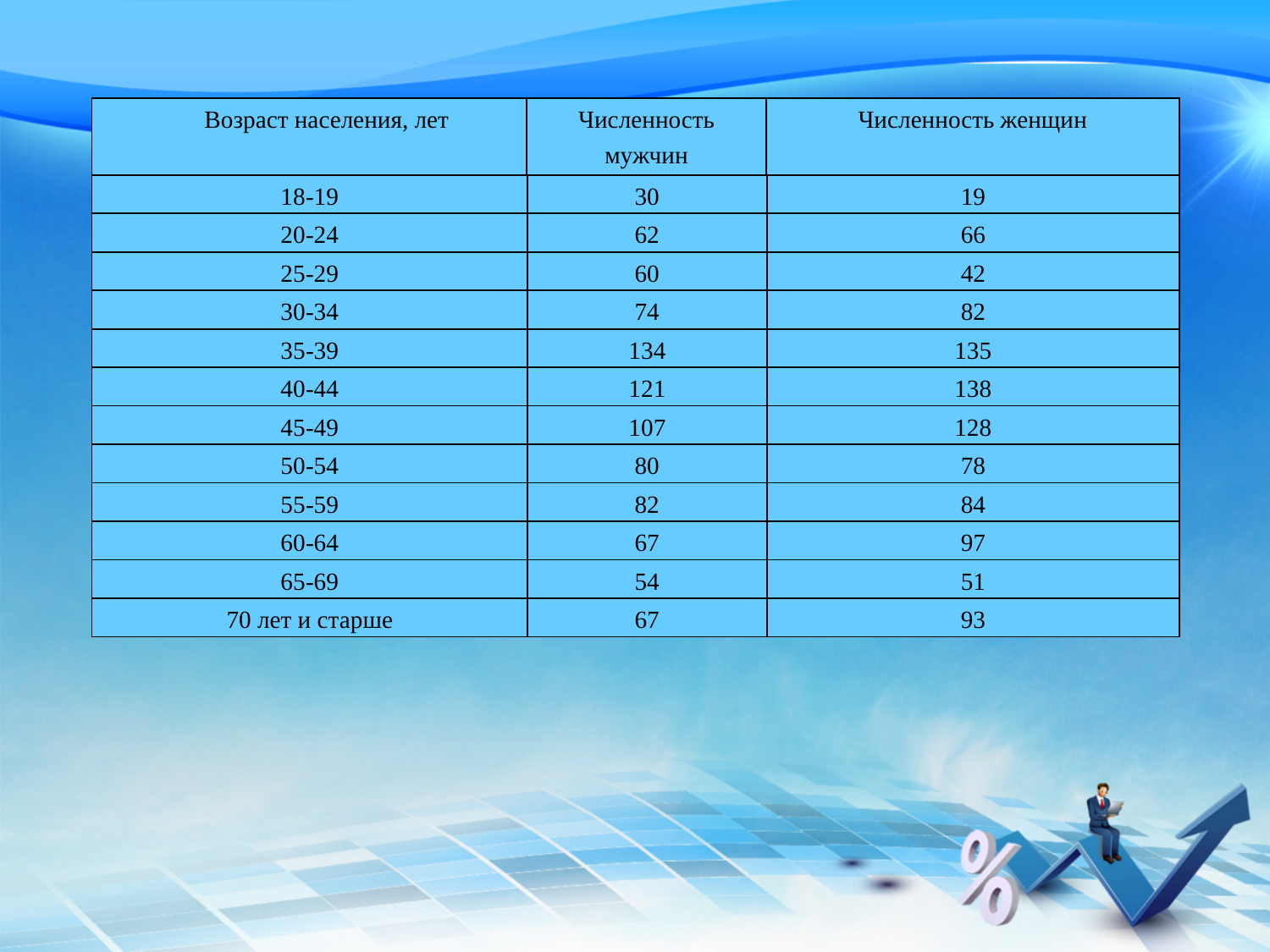

| Возраст населения, лет | Численность мужчин | Численность женщин |
| --- | --- | --- |
| 18-19 | 30 | 19 |
| --- | --- | --- |
| 20-24 | 62 | 66 |
| 25-29 | 60 | 42 |
| 30-34 | 74 | 82 |
| 35-39 | 134 | 135 |
| 40-44 | 121 | 138 |
| 45-49 | 107 | 128 |
| 50-54 | 80 | 78 |
| 55-59 | 82 | 84 |
| 60-64 | 67 | 97 |
| 65-69 | 54 | 51 |
| 70 лет и старше | 67 | 93 |